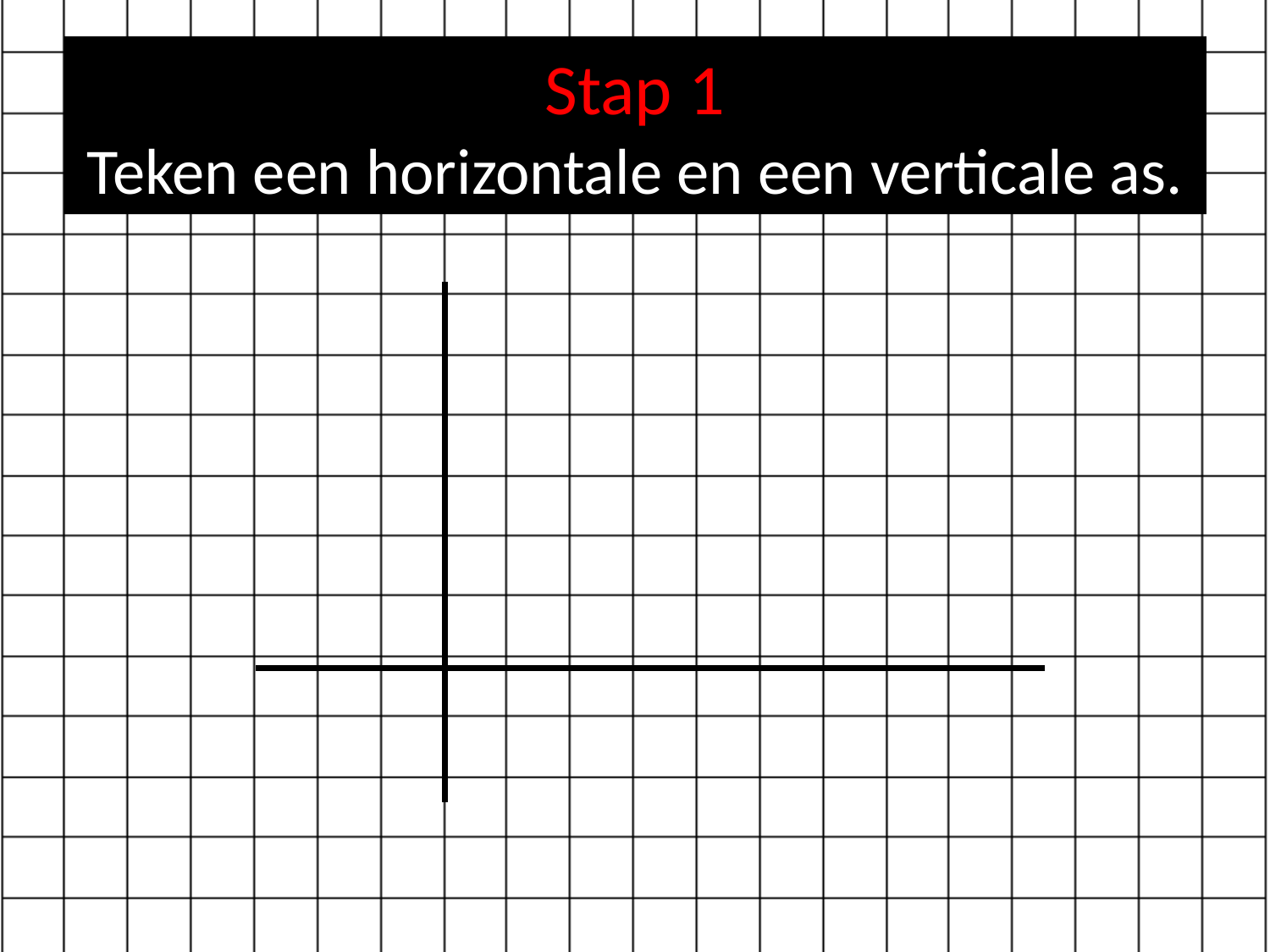

# Stap 1 Teken een horizontale en een verticale as.